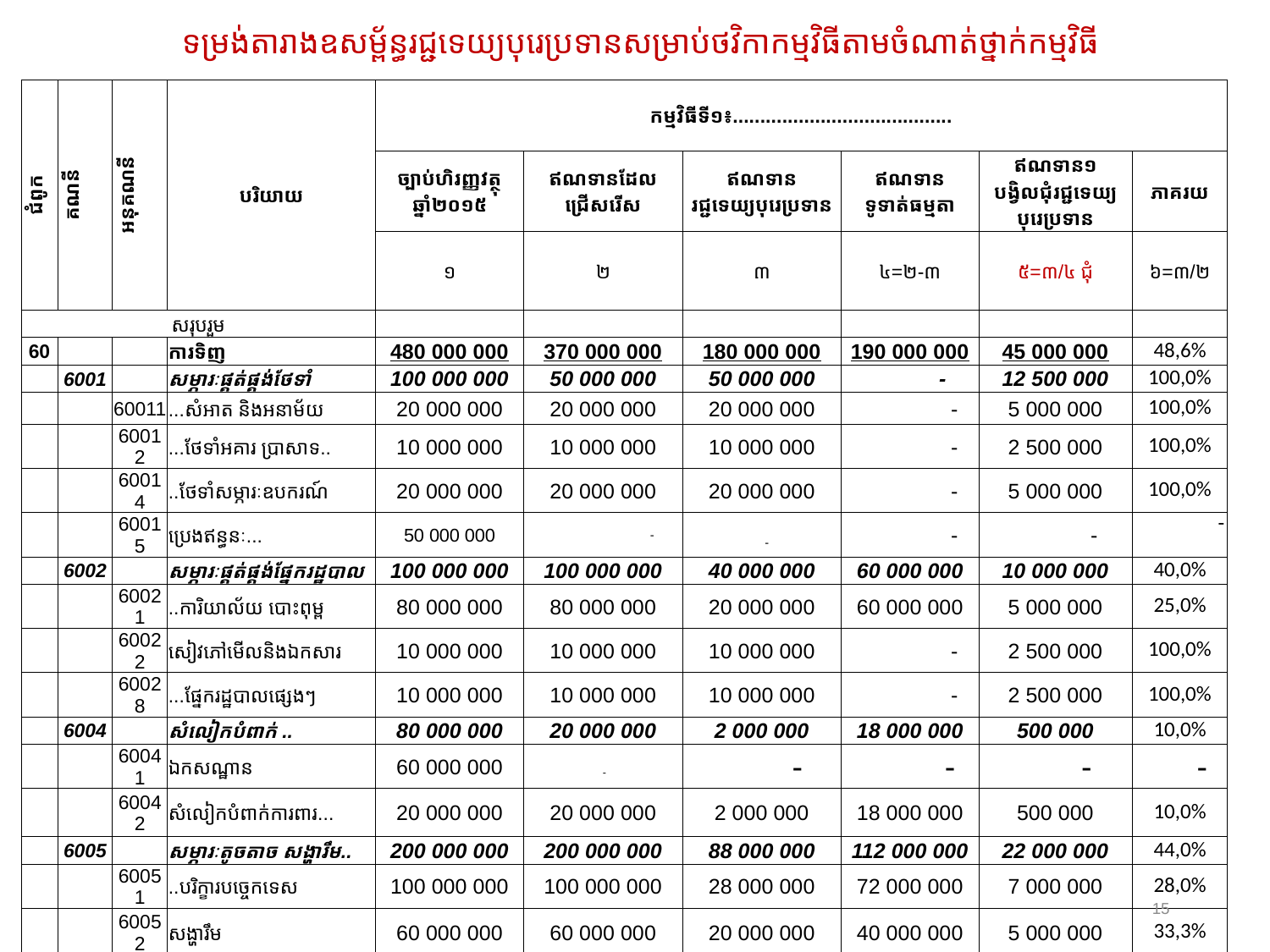

# ទម្រង់​តារាងឧសម្ព័ន្ធរជ្ជទេយ្យបុរេប្រទាន​សម្រាប់ថវិកាកម្មវិធី​តាមចំណាត់ថ្នាក់កម្មវិធី
| ជំពូក | គណនី | អនុគណនី | បរិយាយ | កម្មវិធីទី១៖........................................ |  |  |  |  |  |
| --- | --- | --- | --- | --- | --- | --- | --- | --- | --- |
|  |  |  |  | ច្បាប់ហិរញ្ញវត្ថុ​ ឆ្នាំ២០១៥ | ឥណទានដែល ជ្រើសរើស | ឥណទាន រជ្ជទេយ្យបុរេប្រទាន | ឥណទាន ទូទាត់ធម្មតា | ឥណទាន១ បង្វិលជុំរជ្ជទេយ្យ បុរេប្រទាន | ភាគរយ |
|  |  |  |  | ១ | ២ | ៣ | ៤=២-៣ | ៥=៣/៤ ជុំ | ៦=៣/២ |
| សរុបរួម |  |  |  |  |  |  |  |  |  |
| 60 |  |  | ការទិញ | 480 000 000 | 370 000 000 | 180 000 000 | 190 000 000 | 45 000 000 | 48,6% |
|  | 6001 |  | សម្ភារៈផ្គត់ផ្គង់ថែទាំ | 100 000 000 | 50 000 000 | 50 000 000 | - | 12 500 000 | 100,0% |
|  |  | 60011 | ...សំអាត និងអនាម័យ | 20 000 000 | 20 000 000 | 20 000 000 | - | 5 000 000 | 100,0% |
|  |  | 60012 | ...ថែទាំអគារ ប្រាសាទ.. | 10 000 000 | 10 000 000 | 10 000 000 | - | 2 500 000 | 100,0% |
|  |  | 60014 | ..ថែទាំសម្ភារៈឧបករណ៍ | 20 000 000 | 20 000 000 | 20 000 000 | - | 5 000 000 | 100,0% |
|  |  | 60015 | ប្រេងឥន្ធនៈ... | 50 000 000 | - | - | - | - | - |
|  | 6002 |  | សម្ភារៈផ្គត់ផ្គង់ផ្នែករដ្ឋបាល | 100 000 000 | 100 000 000 | 40 000 000 | 60 000 000 | 10 000 000 | 40,0% |
|  |  | 60021 | ..ការិយាល័យ បោះពុម្ព | 80 000 000 | 80 000 000 | 20 000 000 | 60 000 000 | 5 000 000 | 25,0% |
|  |  | 60022 | សៀវភៅមើលនិងឯកសារ | 10 000 000 | 10 000 000 | 10 000 000 | - | 2 500 000 | 100,0% |
|  |  | 60028 | ...ផ្នែករដ្ឋបាលផ្សេងៗ | 10 000 000 | 10 000 000 | 10 000 000 | - | 2 500 000 | 100,0% |
|  | 6004 |  | សំលៀកបំពាក់ .. | 80 000 000 | 20 000 000 | 2 000 000 | 18 000 000 | 500 000 | 10,0% |
|  |  | 60041 | ឯកសណ្ឋាន | 60 000 000 | - | - | - | - | - |
|  |  | 60042 | សំលៀកបំពាក់ការពារ... | 20 000 000 | 20 000 000 | 2 000 000 | 18 000 000 | 500 000 | 10,0% |
|  | 6005 |  | សម្ភារៈតូចតាច សង្ហារឹម.. | 200 000 000 | 200 000 000 | 88 000 000 | 112 000 000 | 22 000 000 | 44,0% |
|  |  | 60051 | ..បរិក្ខារបច្ចេកទេស | 100 000 000 | 100 000 000 | 28 000 000 | 72 000 000 | 7 000 000 | 28,0% |
|  |  | 60052 | សង្ហារឹម | 60 000 000 | 60 000 000 | 20 000 000 | 40 000 000 | 5 000 000 | 33,3% |
|  |  | 60053 | សម្ភារៈប្រើប្រាស់ | 20 000 000 | 20 000 000 | 20 000 000 | - | 5 000 000 | 100,0% |
|  |  | 60054 | ..ឧបករណ៍ដឹកជញ្ជូន | 10 000 000 | 10 000 000 | 10 000 000 | - | 2 500 000 | 100,0% |
|  |  | 60058 | ..សម្ភារៈបរិក្ខារផ្សេងៗ | 10 000 000 | 10 000 000 | 10 000 000 | - | 2 500 000 | 100,0% |
15